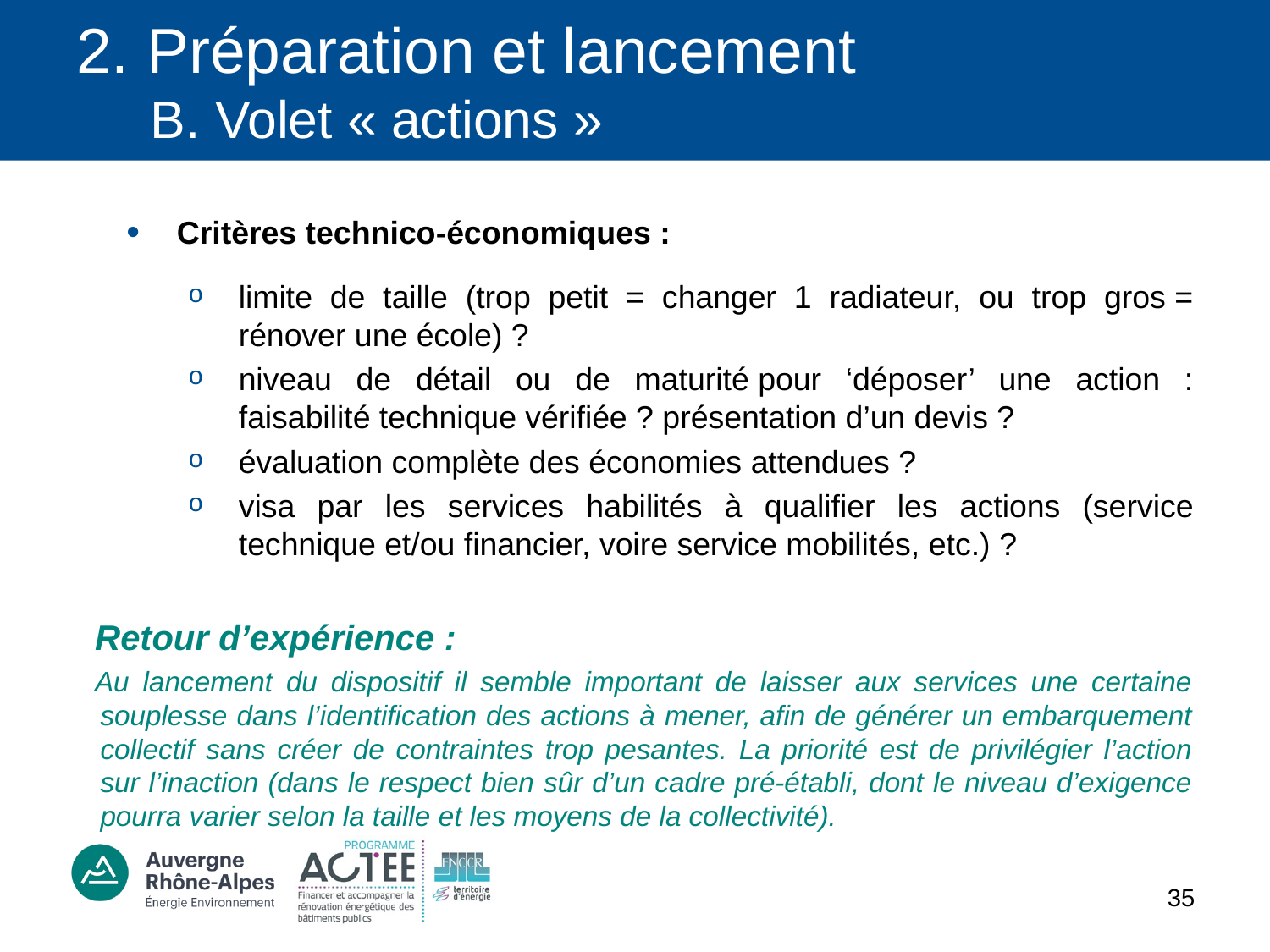

# 2. Préparation et lancement B. Volet « actions »
Critères technico-économiques :

limite de taille (trop petit = changer 1 radiateur, ou trop gros = rénover une école) ?
niveau de détail ou de maturité pour ‘déposer’ une action : faisabilité technique vérifiée ? présentation d’un devis ?
évaluation complète des économies attendues ?
visa par les services habilités à qualifier les actions (service technique et/ou financier, voire service mobilités, etc.) ?

Retour d’expérience :
Au lancement du dispositif il semble important de laisser aux services une certaine souplesse dans l’identification des actions à mener, afin de générer un embarquement collectif sans créer de contraintes trop pesantes. La priorité est de privilégier l’action sur l’inaction (dans le respect bien sûr d’un cadre pré-établi, dont le niveau d’exigence pourra varier selon la taille et les moyens de la collectivité).